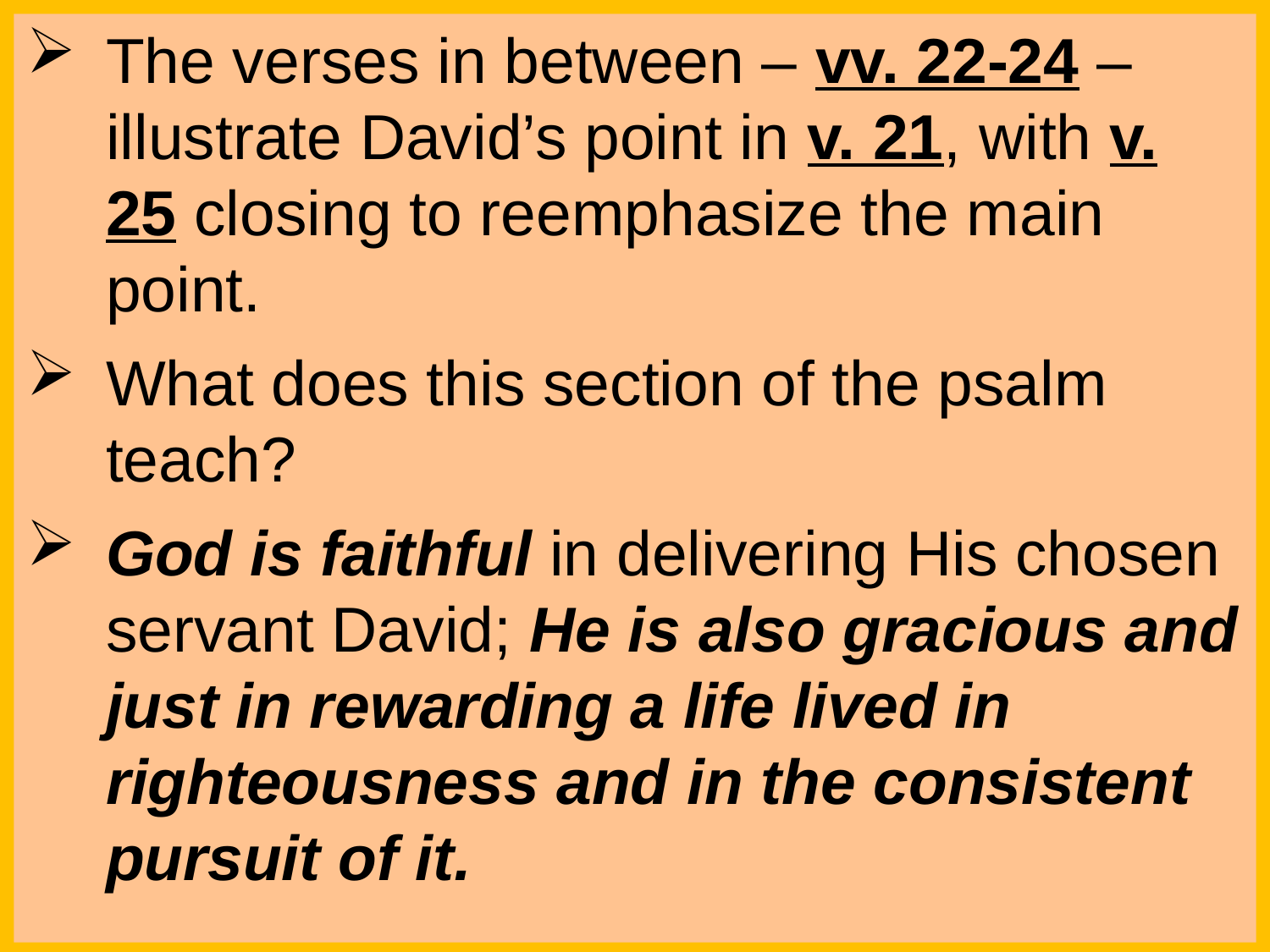

The verses in between – vv. 22-24 – illustrate David’s point in v. 21, with v. 25 closing to reemphasize the main point.
What does this section of the psalm teach?
God is faithful in delivering His chosen servant David; He is also gracious and just in rewarding a life lived in righteousness and in the consistent pursuit of it.